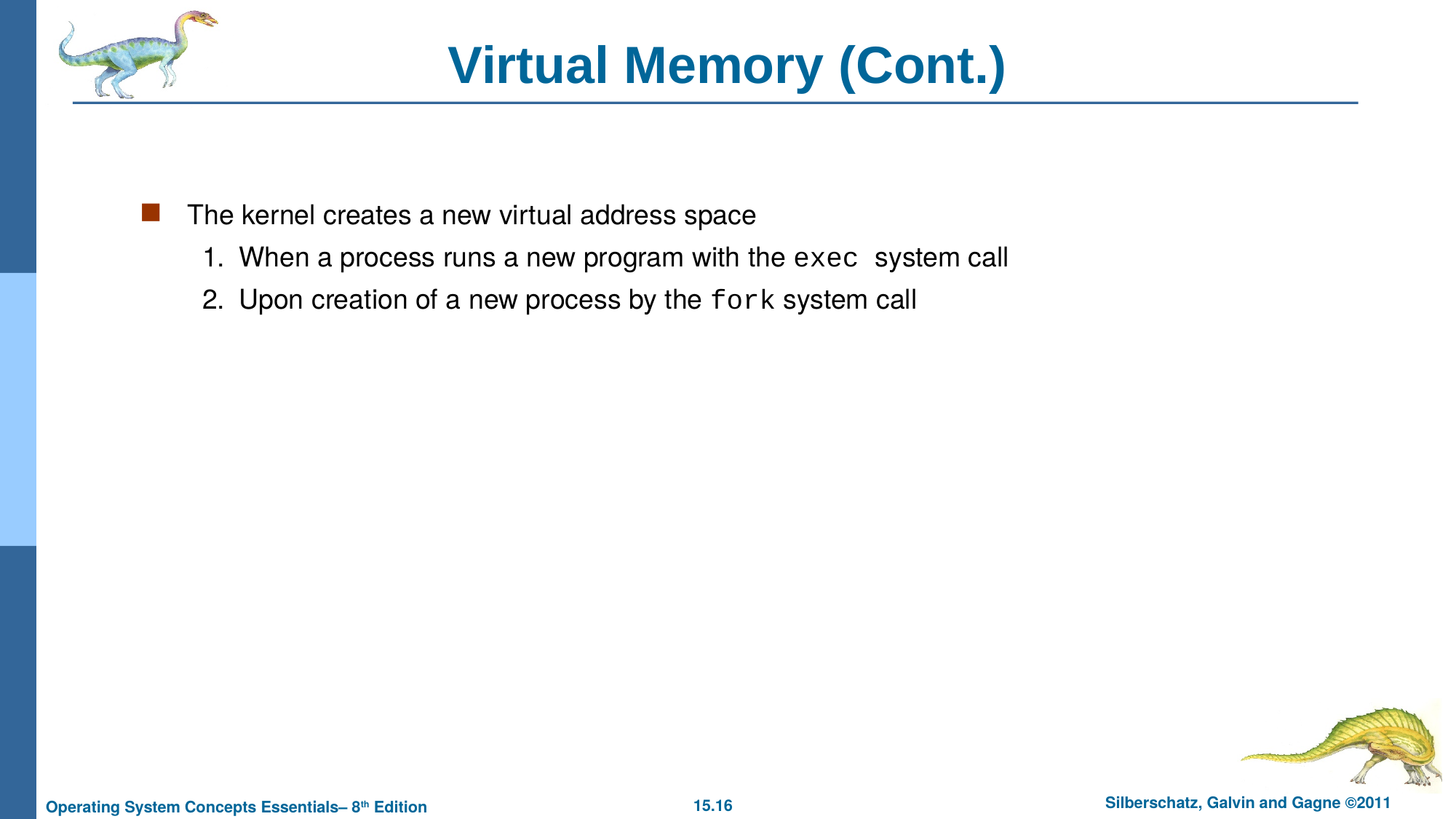

# Virtual Memory (Cont.)

The kernel creates a new virtual address space
1.	When a process runs a new program with the exec system call
2. 	Upon creation of a new process by the fork system call